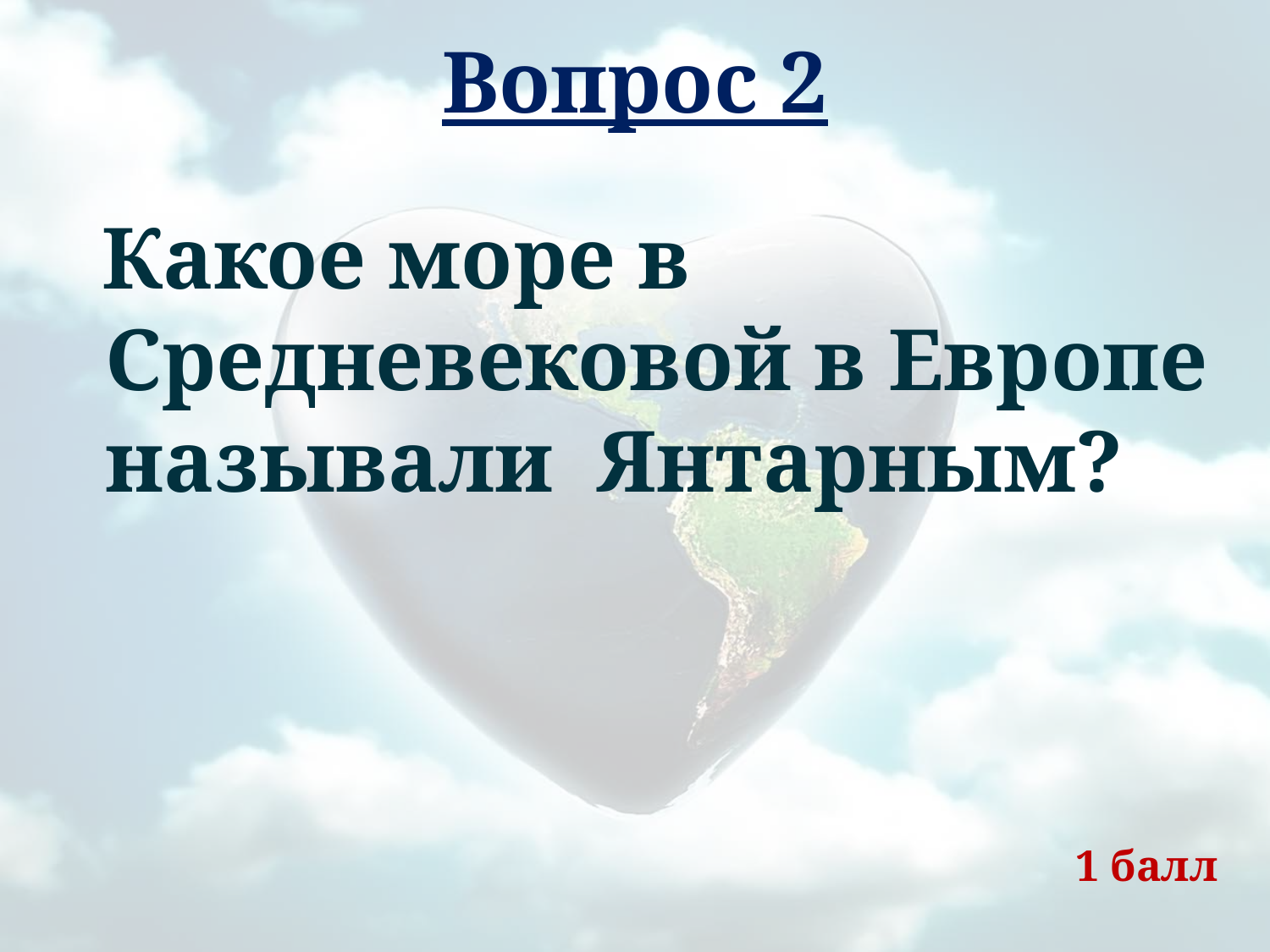

# Вопрос 2
  Какое море в Средневековой в Европе называли  Янтарным?
1 балл